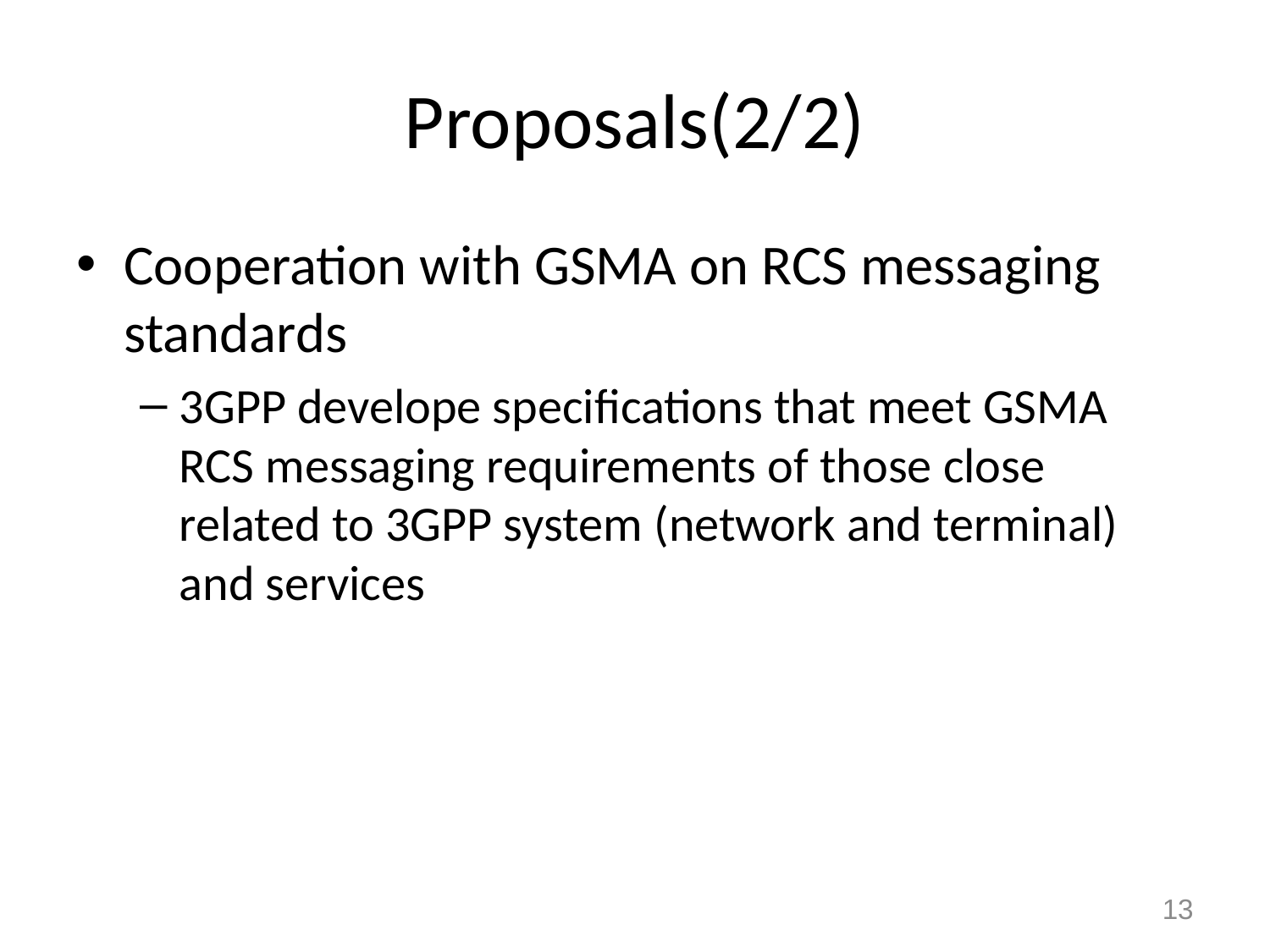

# Proposals(2/2)
Cooperation with GSMA on RCS messaging standards
3GPP develope specifications that meet GSMA RCS messaging requirements of those close related to 3GPP system (network and terminal) and services

13